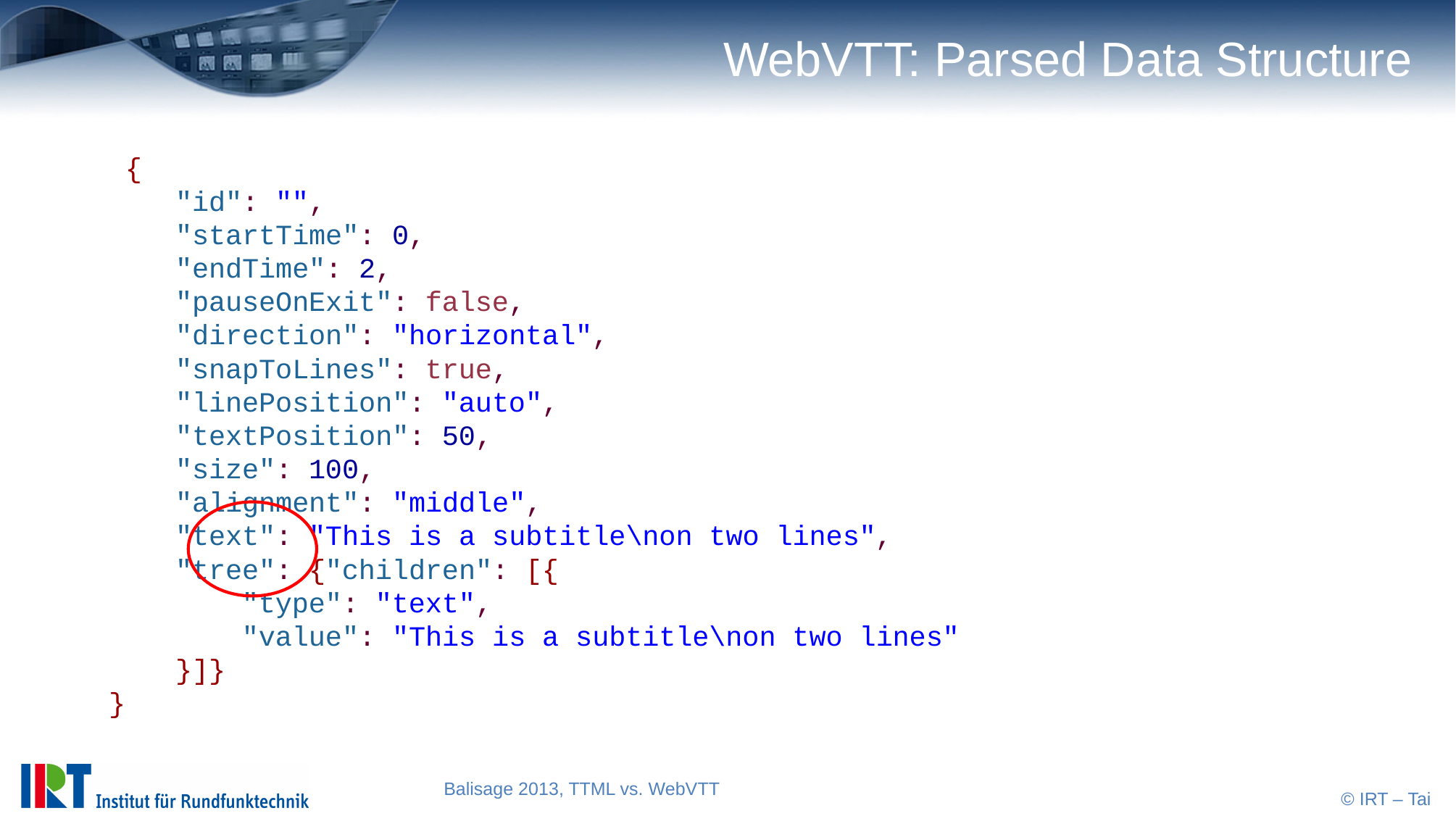

# WebVTT: Parsed Data Structure
 {
    "id": "",
    "startTime": 0,
    "endTime": 2,
    "pauseOnExit": false,
    "direction": "horizontal",
    "snapToLines": true,
    "linePosition": "auto",
    "textPosition": 50,
    "size": 100,
    "alignment": "middle",
    "text": "This is a subtitle\non two lines",
    "tree": {"children": [{
        "type": "text",
        "value": "This is a subtitle\non two lines"
    }]}
}